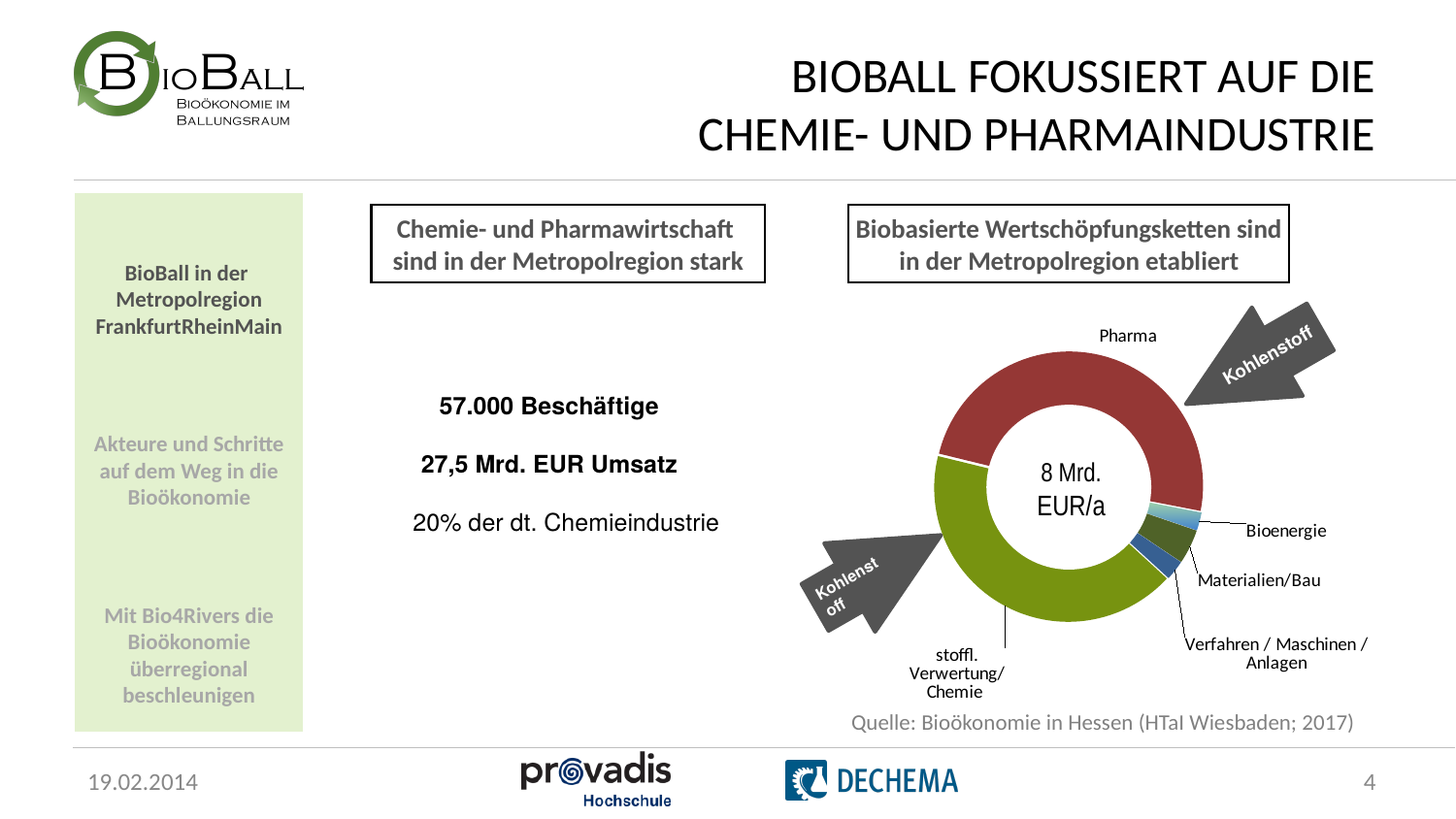

# BioBall fokussiert auf die
Chemie- und Pharmaindustrie

### Chart

| Category | Bioenergie |
|---|---|
| Bioenergie | 165.0 |
| Materialien/Bau | 314.0 |
| Verfahren/Maschinen/Anlagen | 181.0 |
| stoffl. Verwertung/Chemie  | 3163.0 |
| Pharma | 3708.0 |
BioBall in der  Metropolregion FrankfurtRheinMain

Akteure und Schritte auf dem Weg in die Bioökonomie

Mit Bio4Rivers die Bioökonomie überregional beschleunigen
Chemie- und Pharmawirtschaft
sind in der Metropolregion stark
Biobasierte Wertschöpfungsketten sind in der Metropolregion etabliert

Kohlenstoff
57.000 Beschäftige

27,5 Mrd. EUR Umsatz

     20% der dt. Chemieindustrie

8 Mrd. EUR/a
Kohlenstoff
Quelle: Bioökonomie in Hessen (HTaI Wiesbaden; 2017)
4
19.02.2014